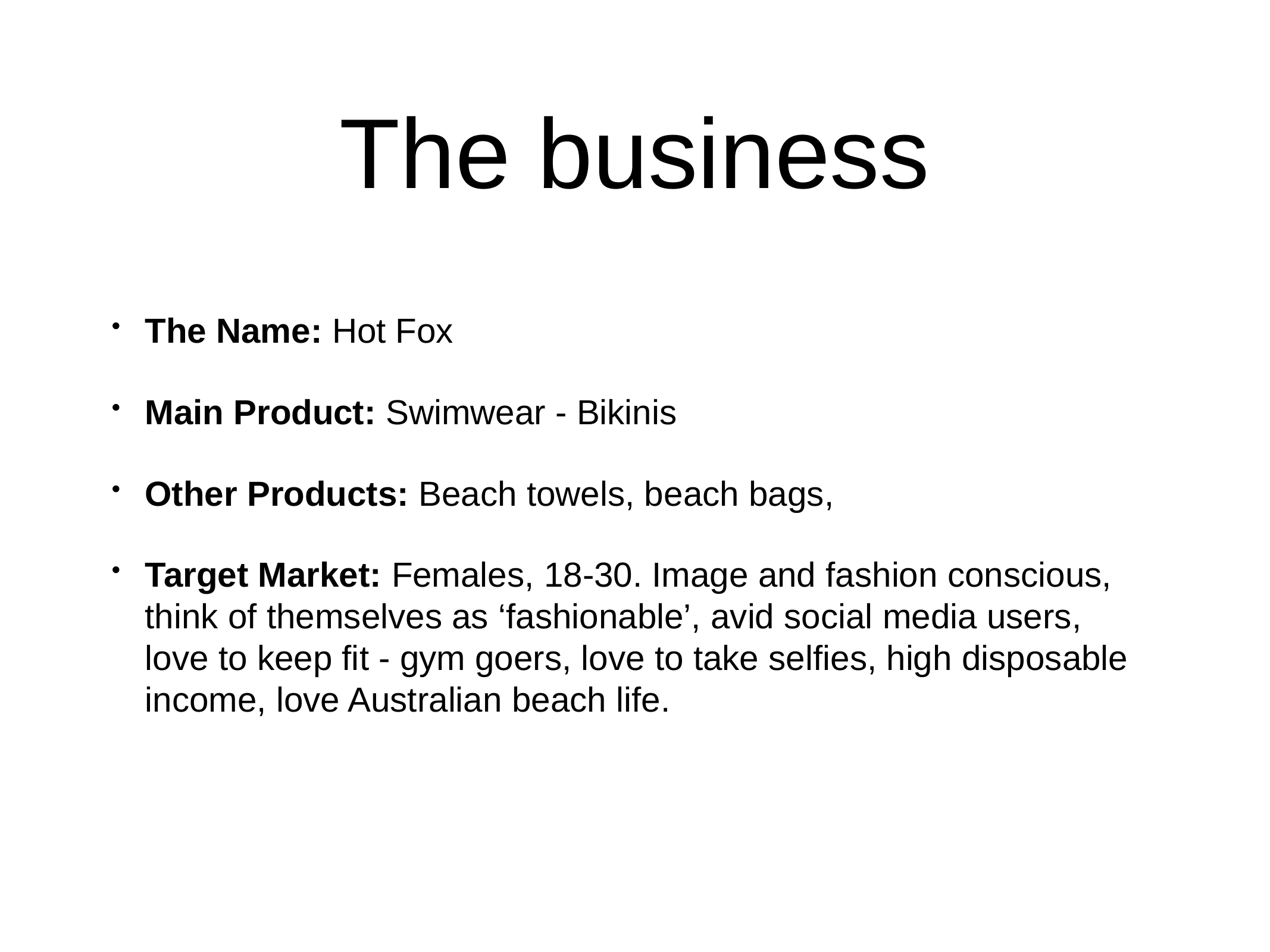

# The business
The Name: Hot Fox
Main Product: Swimwear - Bikinis
Other Products: Beach towels, beach bags,
Target Market: Females, 18-30. Image and fashion conscious, think of themselves as ‘fashionable’, avid social media users, love to keep fit - gym goers, love to take selfies, high disposable income, love Australian beach life.